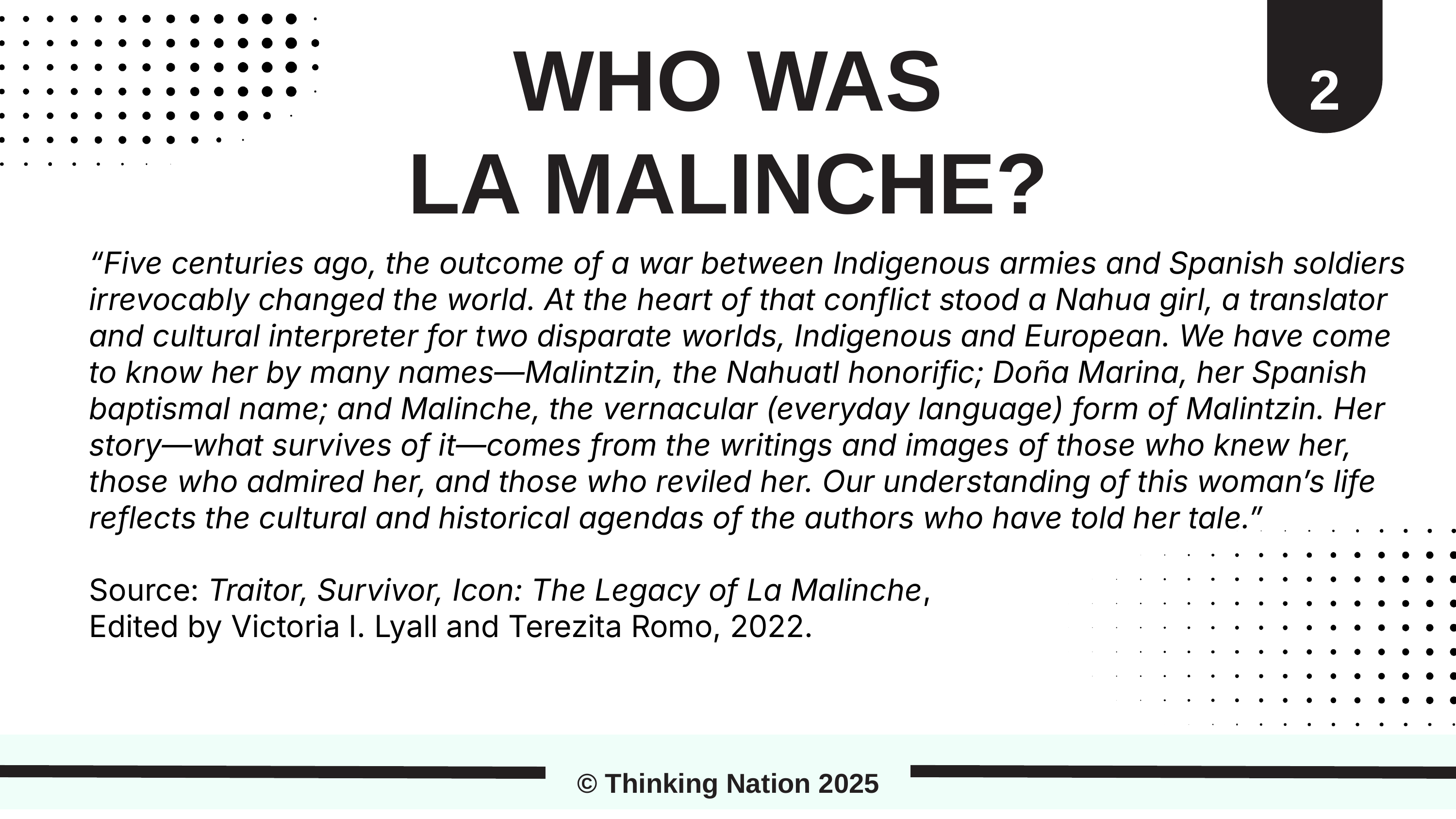

2
WHO WAS
LA MALINCHE?
“Five centuries ago, the outcome of a war between Indigenous armies and Spanish soldiers irrevocably changed the world. At the heart of that conflict stood a Nahua girl, a translator and cultural interpreter for two disparate worlds, Indigenous and European. We have come to know her by many names—Malintzin, the Nahuatl honorific; Doña Marina, her Spanish baptismal name; and Malinche, the vernacular (everyday language) form of Malintzin. Her story—what survives of it—comes from the writings and images of those who knew her, those who admired her, and those who reviled her. Our understanding of this woman’s life reflects the cultural and historical agendas of the authors who have told her tale.”

Source: Traitor, Survivor, Icon: The Legacy of La Malinche,
Edited by Victoria I. Lyall and Terezita Romo, 2022.

© Thinking Nation 2025